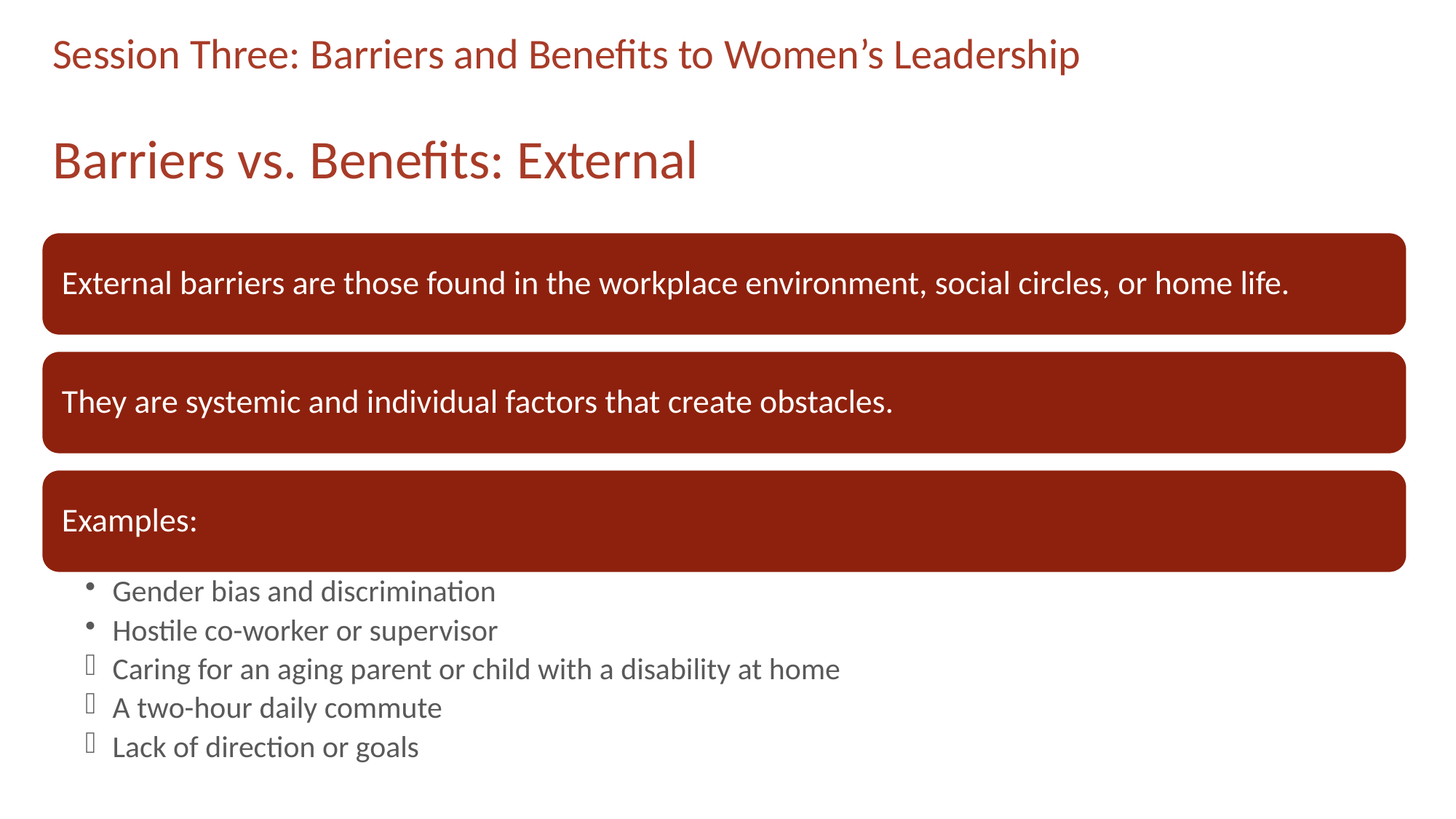

# Session Three: Barriers and Benefits to Women’s Leadership
Barriers vs. Benefits: External
External barriers are those found in the workplace environment, social circles, or home life.
They are systemic and individual factors that create obstacles.
Examples:
Gender bias and discrimination
Hostile co-worker or supervisor
Caring for an aging parent or child with a disability at home
A two-hour daily commute
Lack of direction or goals